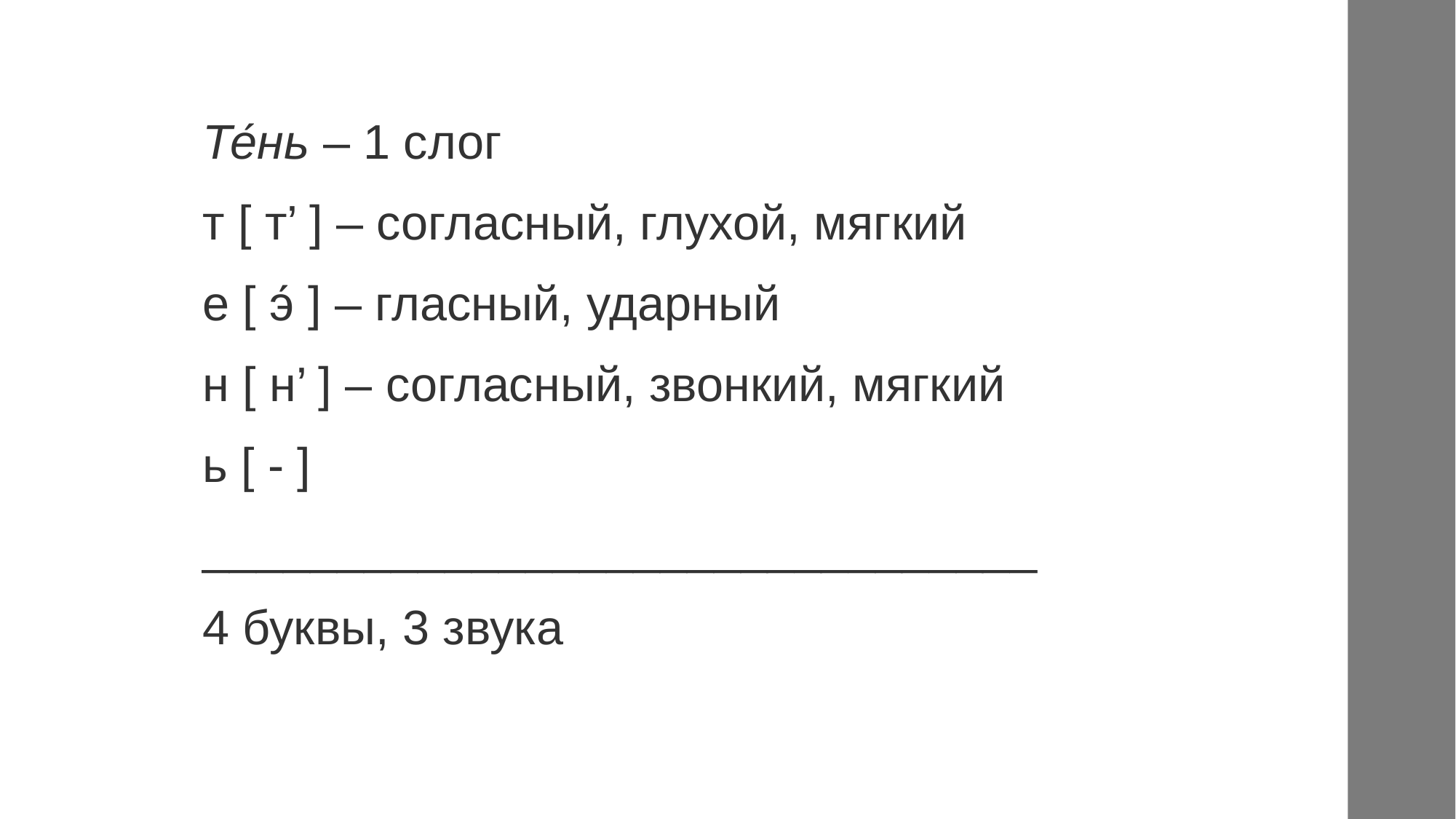

Те́нь – 1 слог
т [ т’ ] – согласный, глухой, мягкий
е [ э́ ] – гласный, ударный
н [ н’ ] – согласный, звонкий, мягкий
ь [ - ]
_______________________________
4 буквы, 3 звука